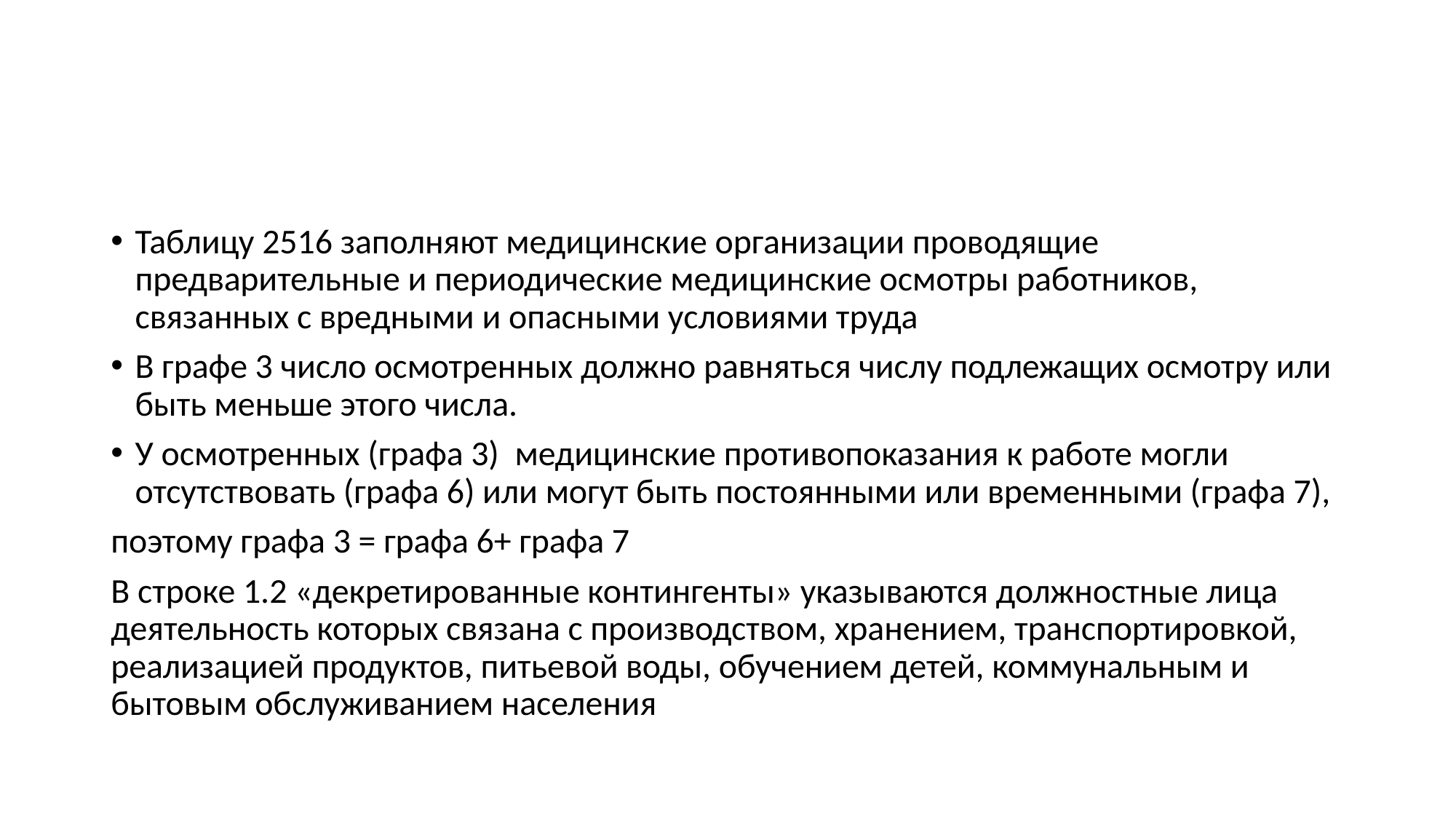

#
Таблицу 2516 заполняют медицинские организации проводящие предварительные и периодические медицинские осмотры работников, связанных с вредными и опасными условиями труда
В графе 3 число осмотренных должно равняться числу подлежащих осмотру или быть меньше этого числа.
У осмотренных (графа 3)  медицинские противопоказания к работе могли отсутствовать (графа 6) или могут быть постоянными или временными (графа 7),
поэтому графа 3 = графа 6+ графа 7
В строке 1.2 «декретированные контингенты» указываются должностные лица деятельность которых связана с производством, хранением, транспортировкой, реализацией продуктов, питьевой воды, обучением детей, коммунальным и бытовым обслуживанием населения